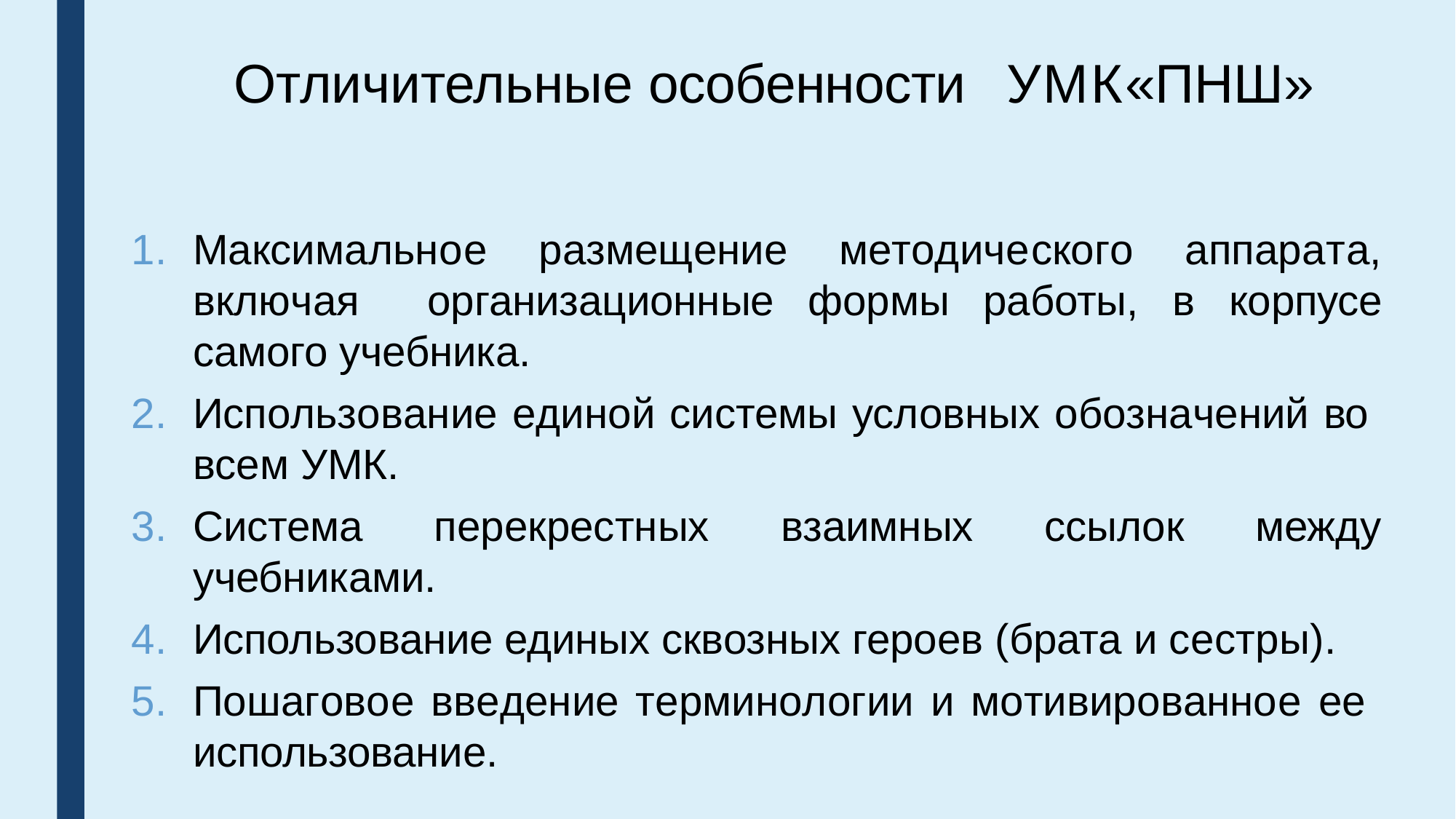

# Отличительные особенности     УМК«ПНШ»
Максимальное размещение методического аппарата, включая  организационные формы работы, в корпусе самого учебника.
Использование единой системы условных обозначений во  всем УМК.
Система перекрестных взаимных ссылок между учебниками.
Использование единых сквозных героев (брата и сестры).
Пошаговое введение терминологии и мотивированное ее  использование.